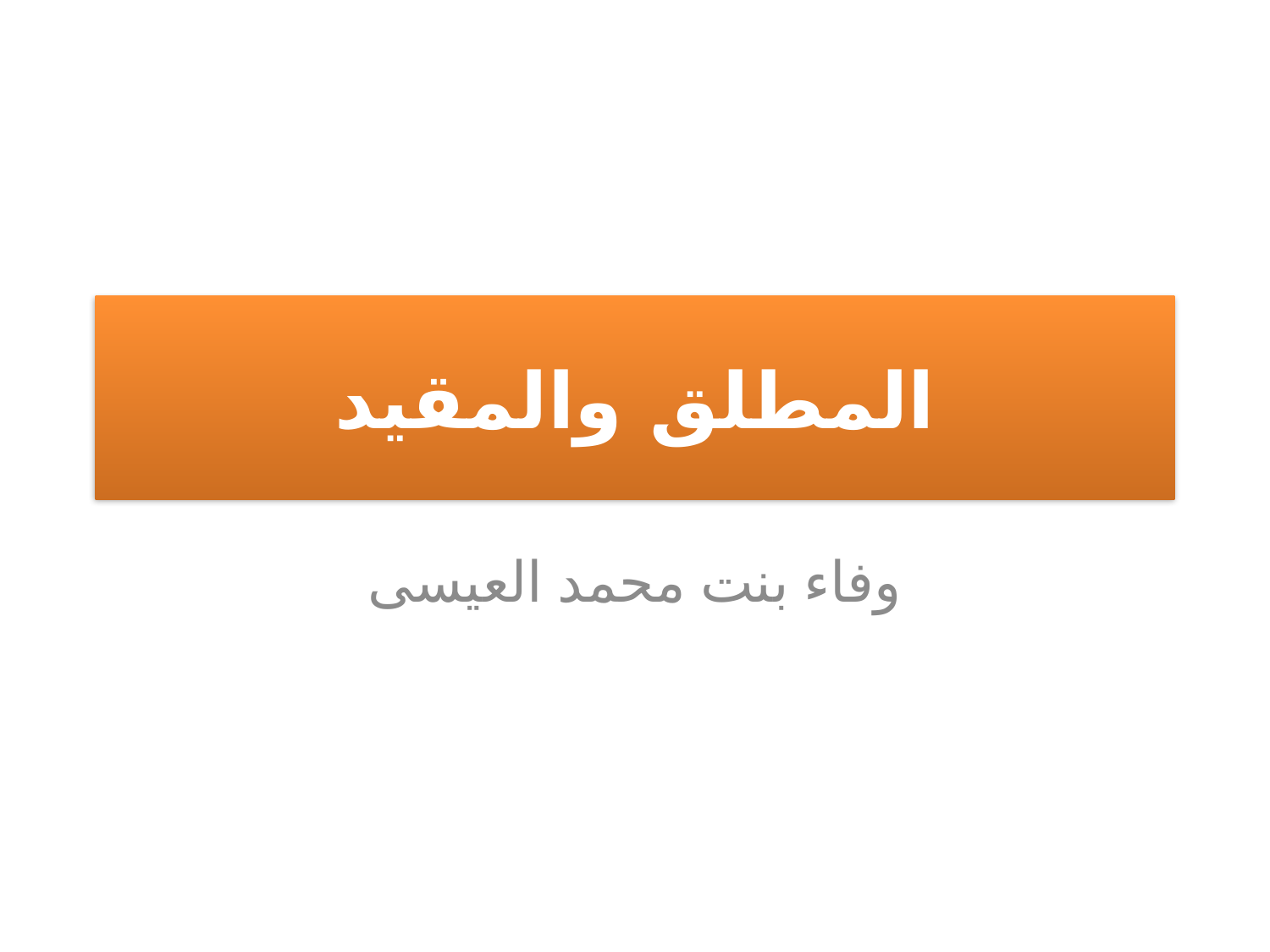

# المطلق والمقيد
وفاء بنت محمد العيسى